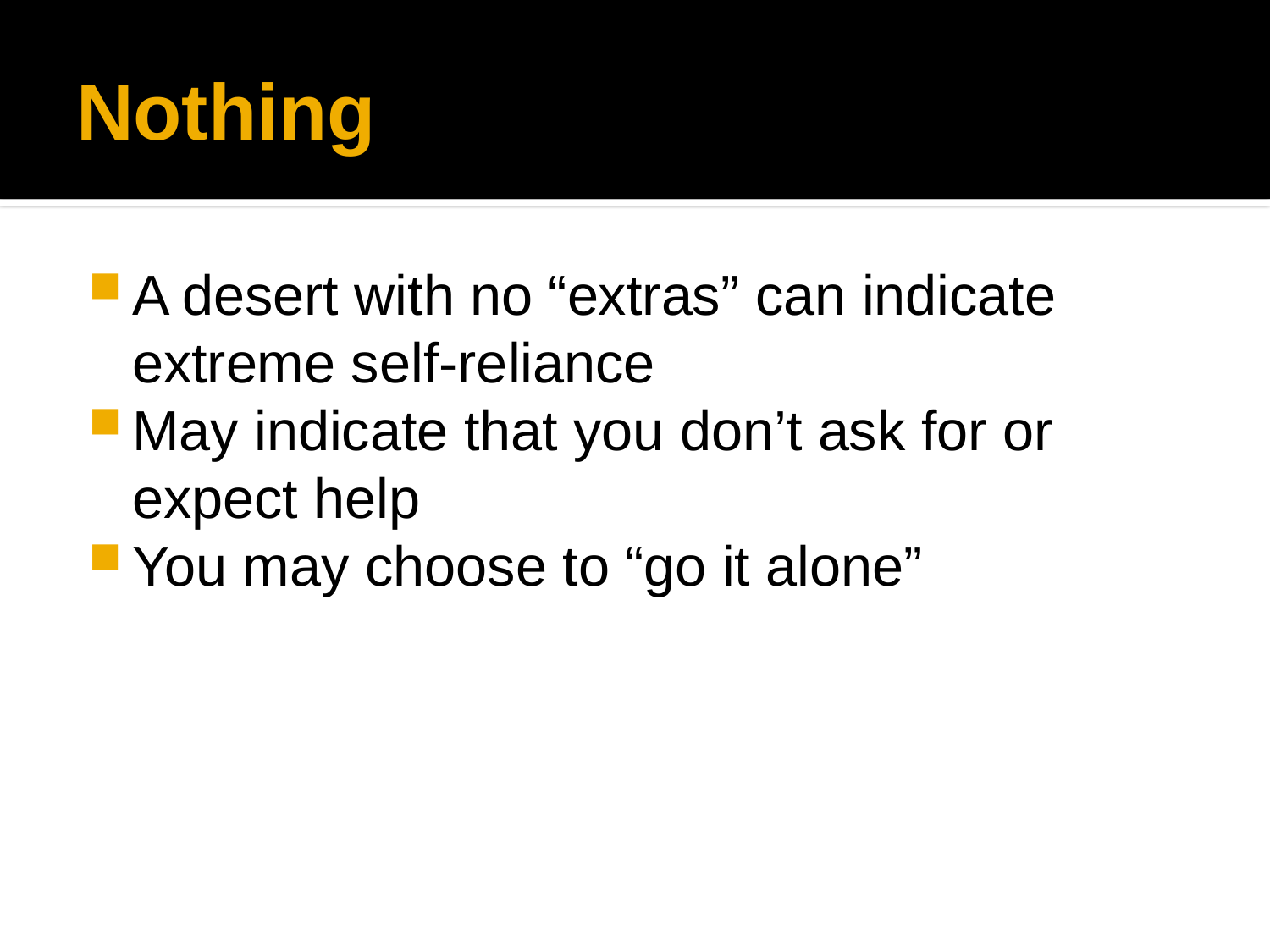

# Nothing
A desert with no “extras” can indicate extreme self-reliance
May indicate that you don’t ask for or expect help
You may choose to “go it alone”